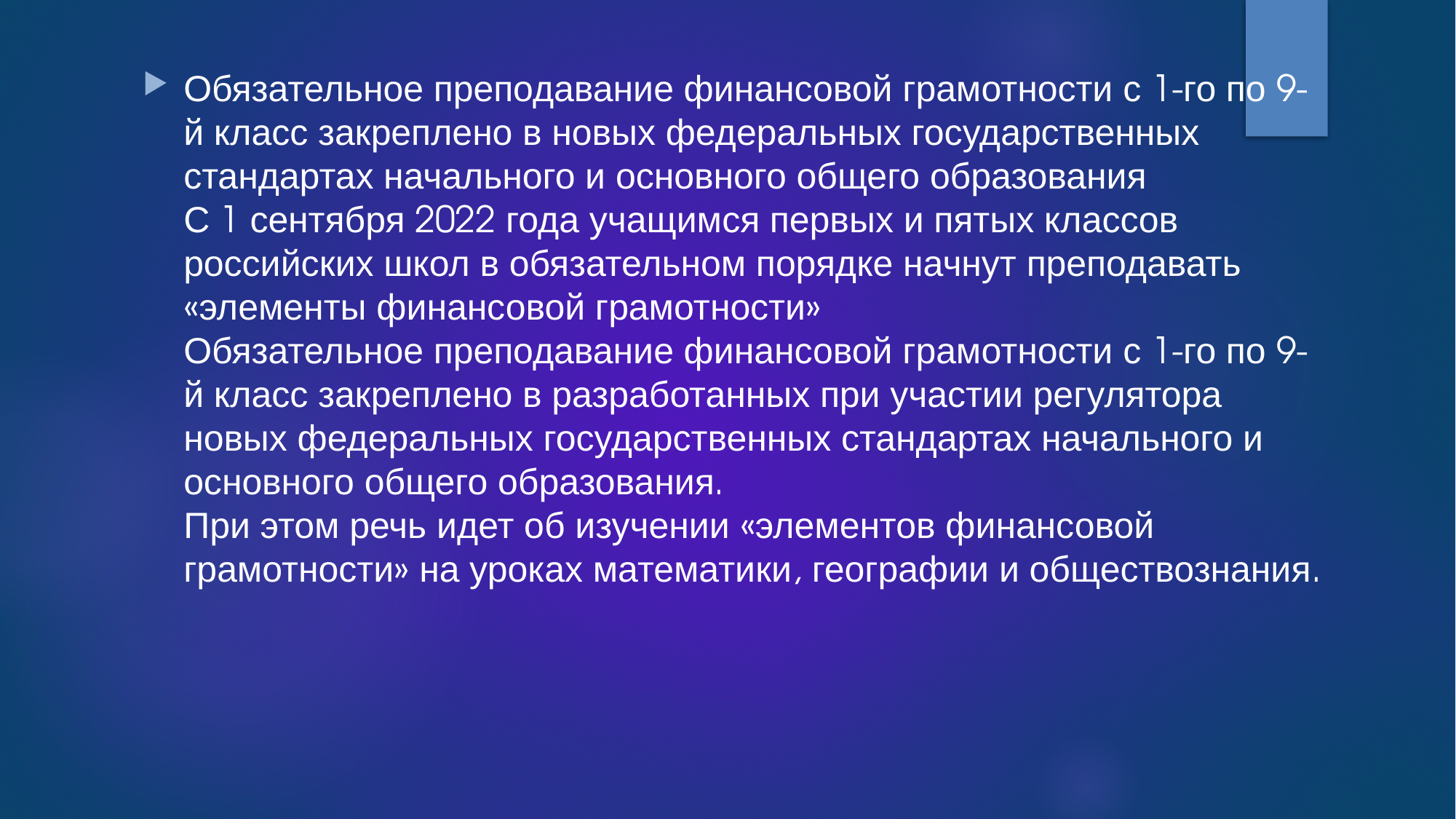

#
Обязательное преподавание финансовой грамотности с 1-го по 9-й класс закреплено в новых федеральных государственных стандартах начального и основного общего образования
С 1 сентября 2022 года учащимся первых и пятых классов российских школ в обязательном порядке начнут преподавать «элементы финансовой грамотности»
Обязательное преподавание финансовой грамотности с 1-го по 9-й класс закреплено в разработанных при участии регулятора новых федеральных государственных стандартах начального и основного общего образования.
При этом речь идет об изучении «элементов финансовой грамотности» на уроках математики, географии и обществознания.